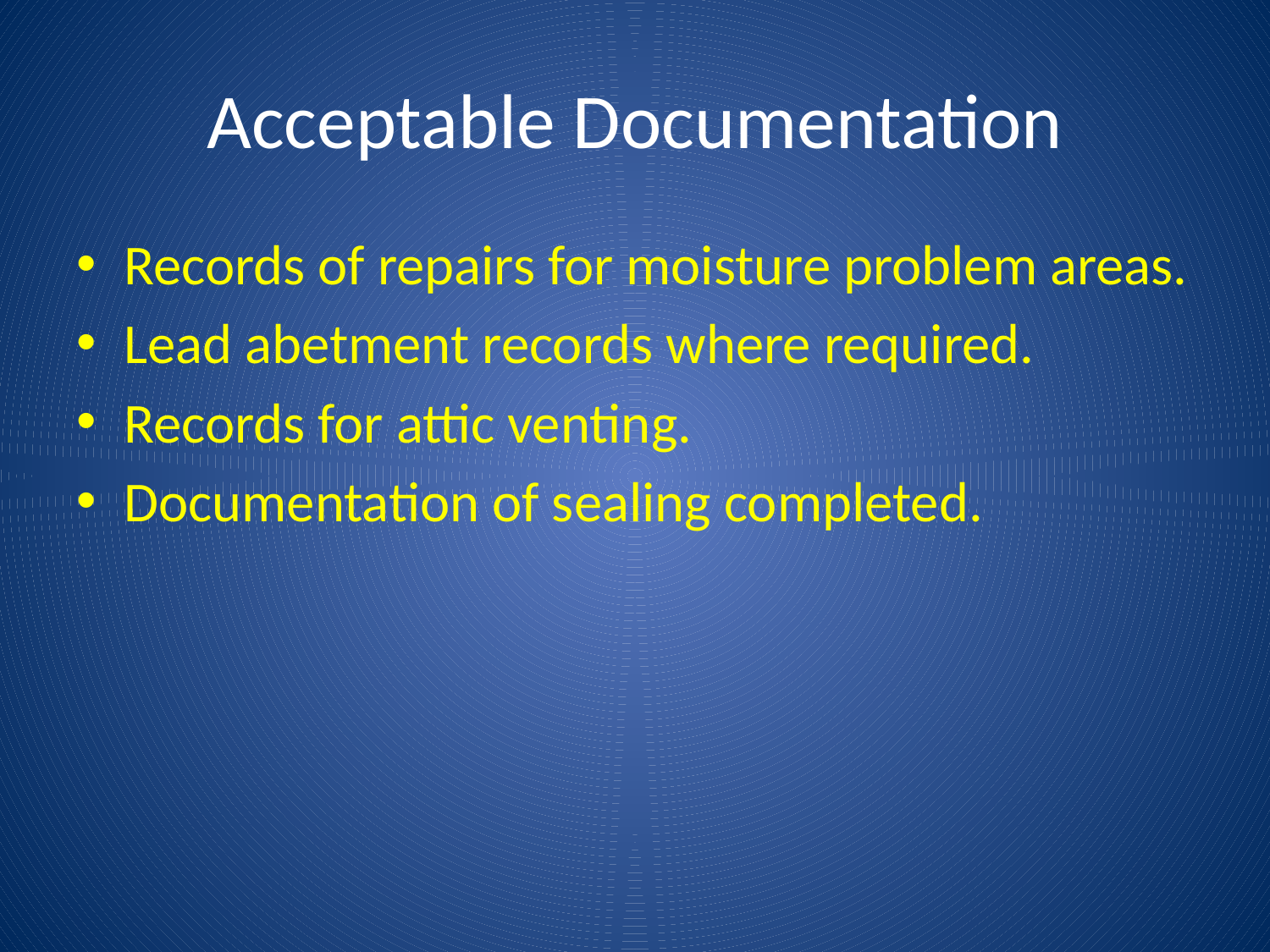

# Acceptable Documentation
Records of repairs for moisture problem areas.
Lead abetment records where required.
Records for attic venting.
Documentation of sealing completed.